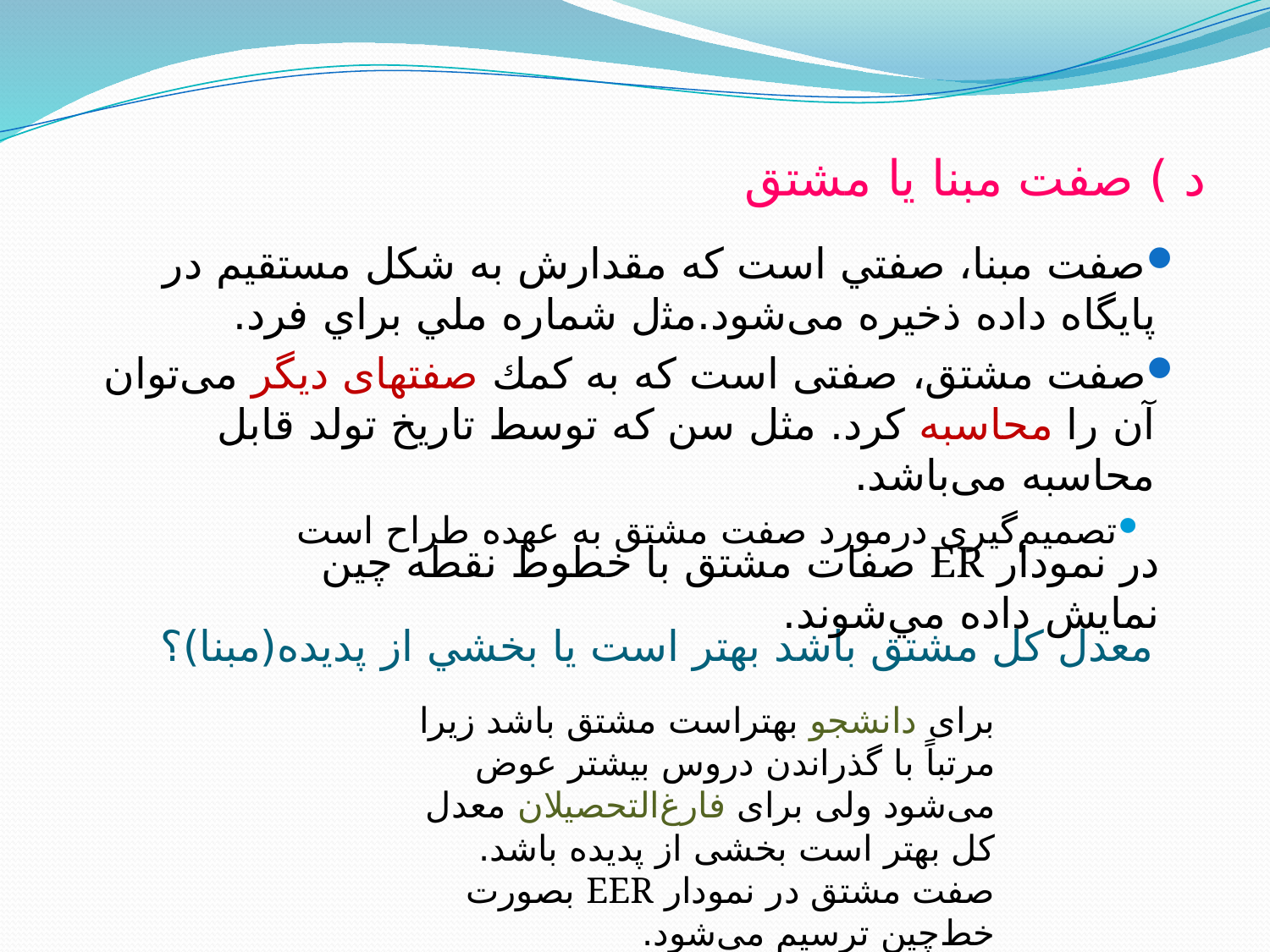

# د ) صفت مبنا یا مشتق
صفت ﻣﺒﻨﺎ، ﺻﻔﺘﻲ اﺳﺖ ﻛﻪ ﻣﻘﺪارش ﺑﻪ ﺷﻜﻞ ﻣﺴﺘﻘﻴﻢ در ﭘﺎﻳﮕﺎه داده ذﺧﻴﺮه می‌شود.	ﻣﺜل ﺷﻤﺎره ﻣﻠﻲ ﺑﺮاي ﻓﺮد.
صفت مشتق، صفتی است كه به كمك صفتهای ديگر می‌توان آن را محاسبه كرد. مثل سن كه توسط تاريخ تولد قابل محاسبه می‌باشد.
تصميم‌گيری درمورد صفت مشتق به عهده طراح است
در نمودار ER صفات مشتق با خطوط نقطه چين نمايش داده مي‌شوند.
معدل كل مشتق باشد بهتر است يا بخشي از پديده(مبنا)؟
برای دانشجو بهتراست مشتق باشد زيرا مرتباً با گذراندن دروس بيشتر عوض می‌شود ولی برای فارغ‌التحصيلان معدل كل بهتر است بخشی از پدیده باشد. صفت مشتق در نمودار EER بصورت خط‌چين ترسيم می‌شود.